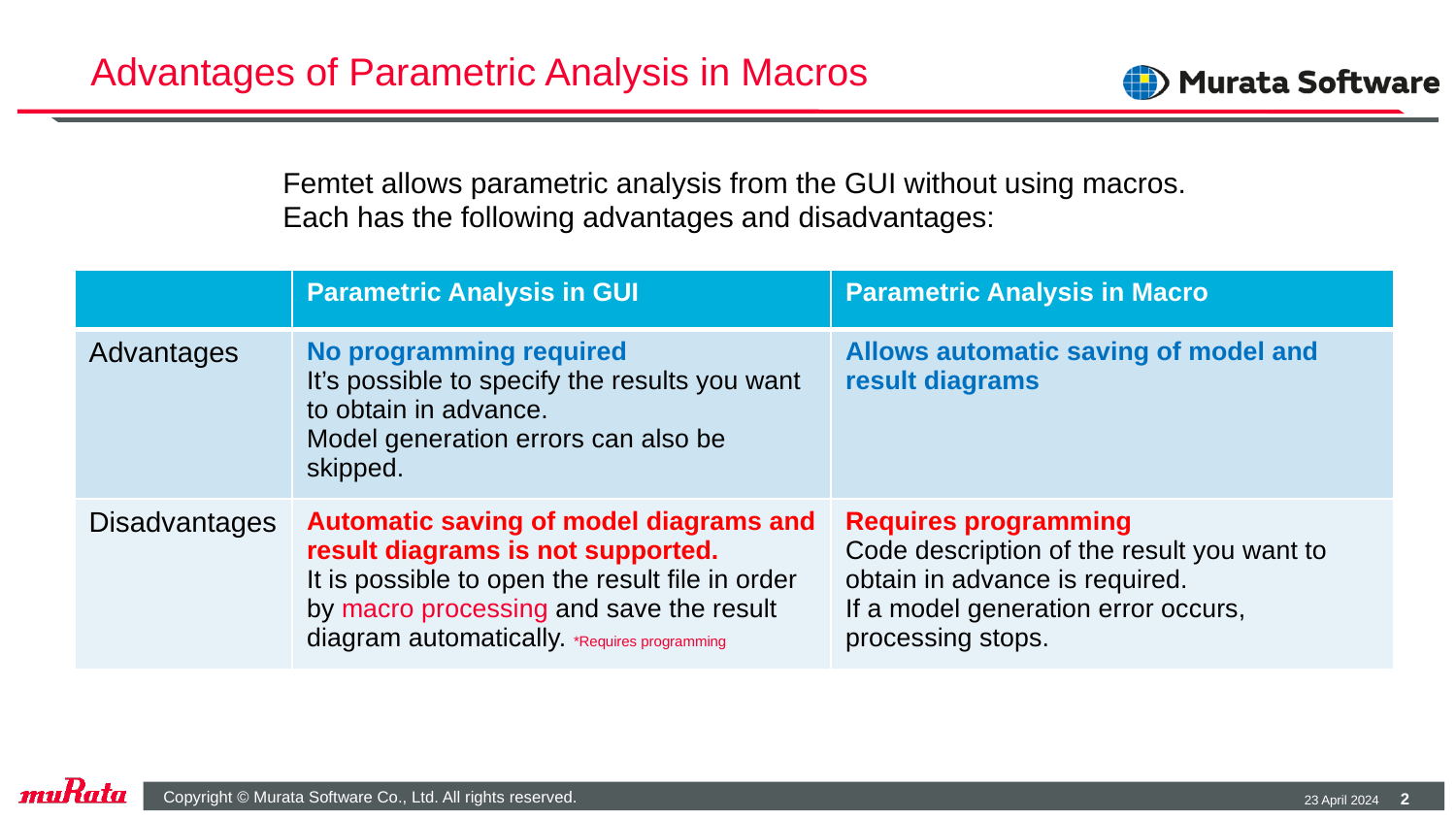

# Advantages of Parametric Analysis in Macros
Femtet allows parametric analysis from the GUI without using macros.
Each has the following advantages and disadvantages:
|  | Parametric Analysis in GUI | Parametric Analysis in Macro |
| --- | --- | --- |
| Advantages | No programming required It’s possible to specify the results you want to obtain in advance. Model generation errors can also be skipped. | Allows automatic saving of model and result diagrams |
| Disadvantages | Automatic saving of model diagrams and result diagrams is not supported. It is possible to open the result file in order by macro processing and save the result diagram automatically. \*Requires programming | Requires programming Code description of the result you want to obtain in advance is required. If a model generation error occurs, processing stops. |